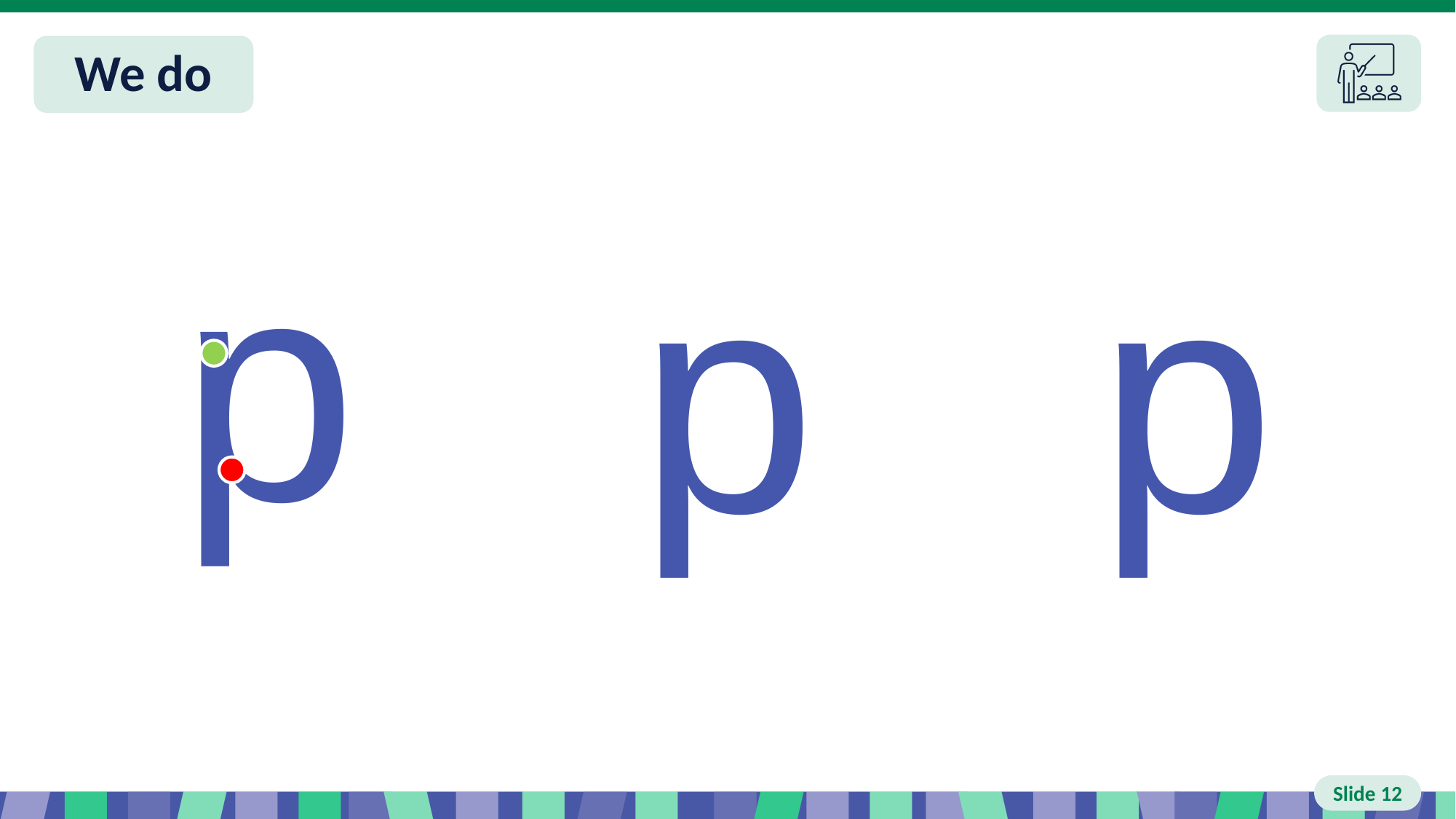

Slide 12 We do
p
p
p